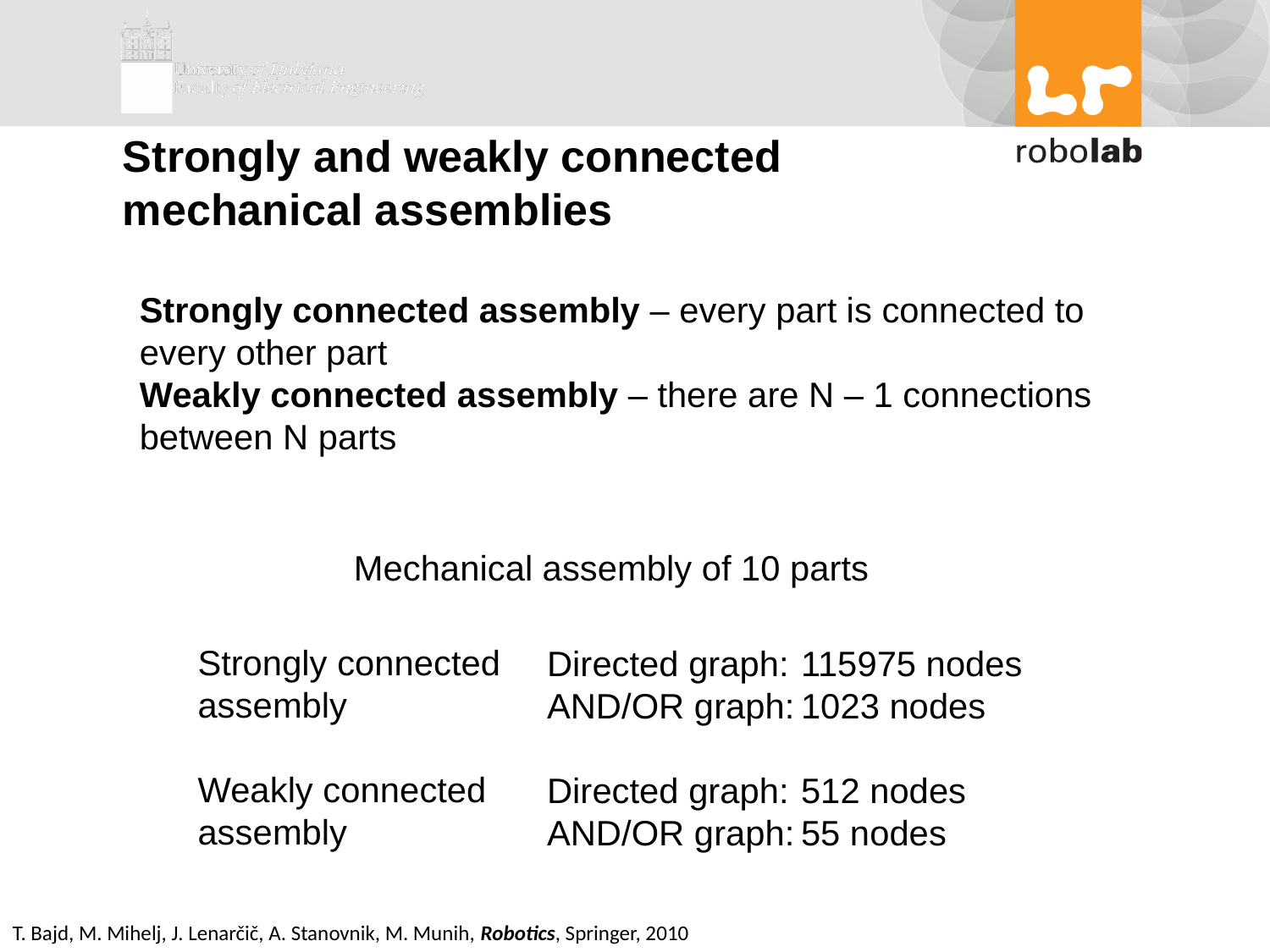

# Strongly and weakly connected mechanical assemblies
Strongly connected assembly – every part is connected to every other part
Weakly connected assembly – there are N – 1 connections between N parts
Mechanical assembly of 10 parts
Strongly connected assembly
Directed graph: 	115975 nodes
AND/OR graph:	1023 nodes

Directed graph:	512 nodes
AND/OR graph:	55 nodes
Weakly connected assembly